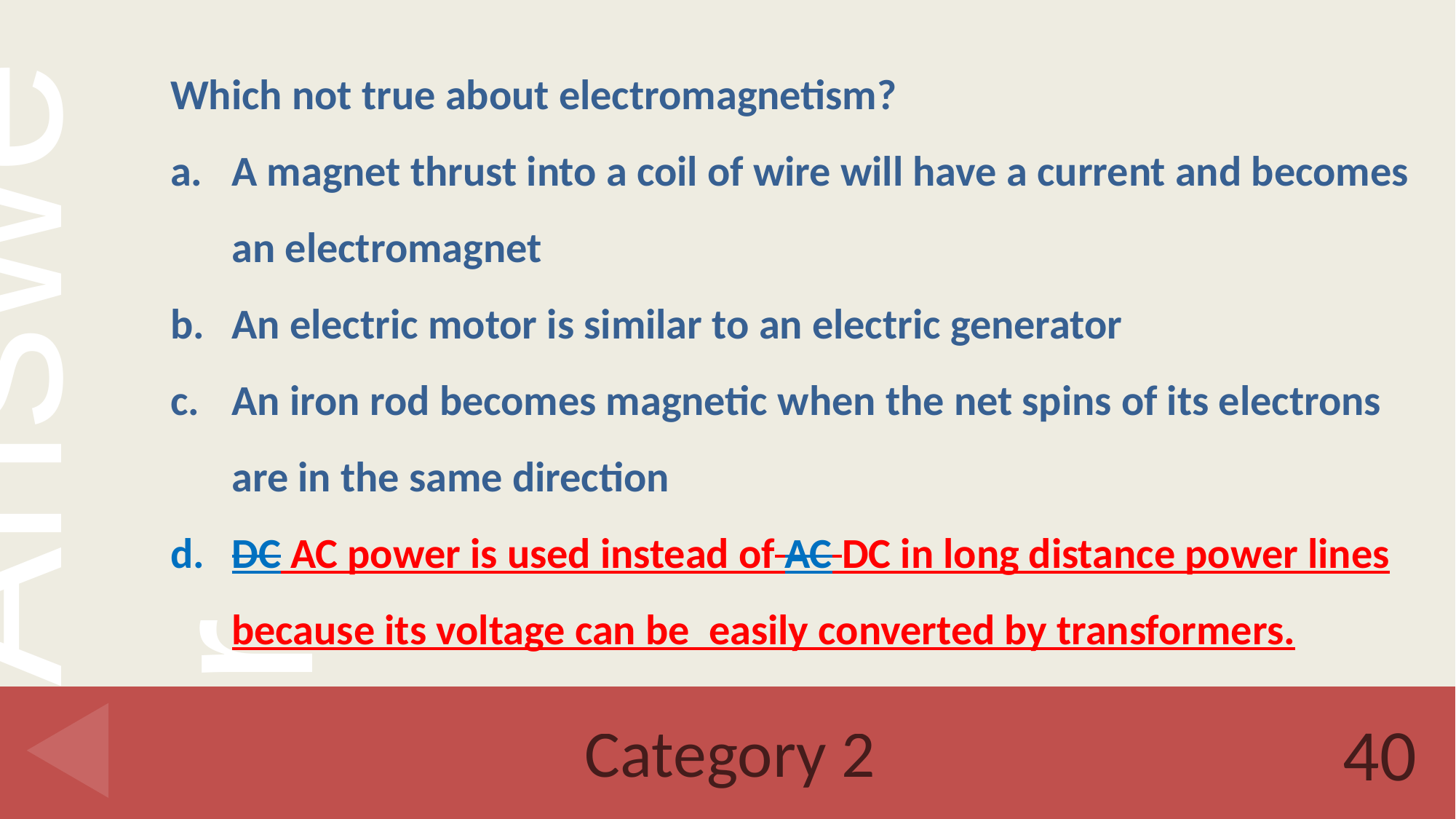

Which not true about electromagnetism?
A magnet thrust into a coil of wire will have a current and becomes an electromagnet
An electric motor is similar to an electric generator
An iron rod becomes magnetic when the net spins of its electrons are in the same direction
DC AC power is used instead of AC DC in long distance power lines because its voltage can be  easily converted by transformers.
# Category 2
40